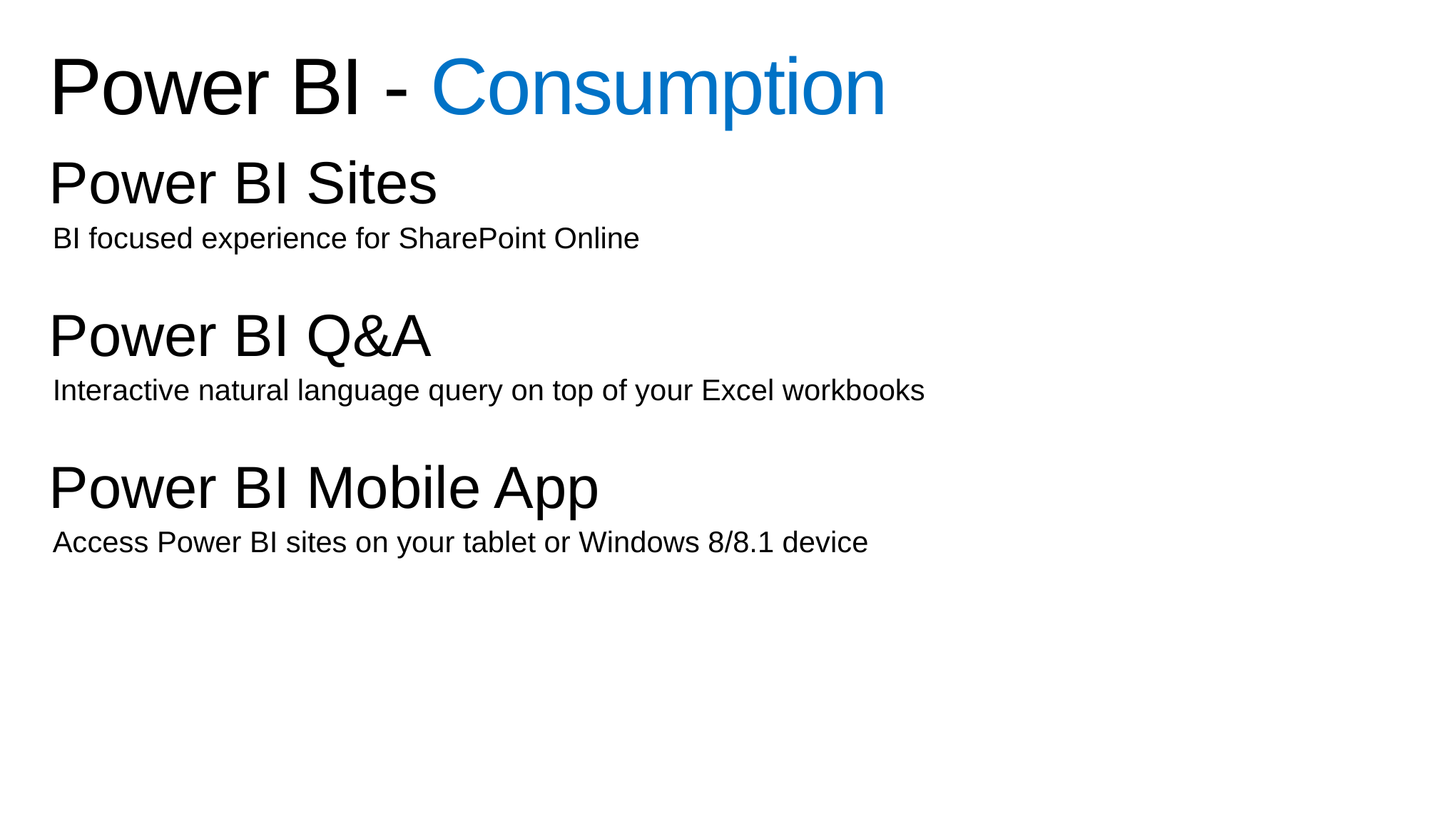

# Power BI - Consumption
Power BI Sites
BI focused experience for SharePoint Online

Power BI Q&A
Interactive natural language query on top of your Excel workbooks

Power BI Mobile App
Access Power BI sites on your tablet or Windows 8/8.1 device